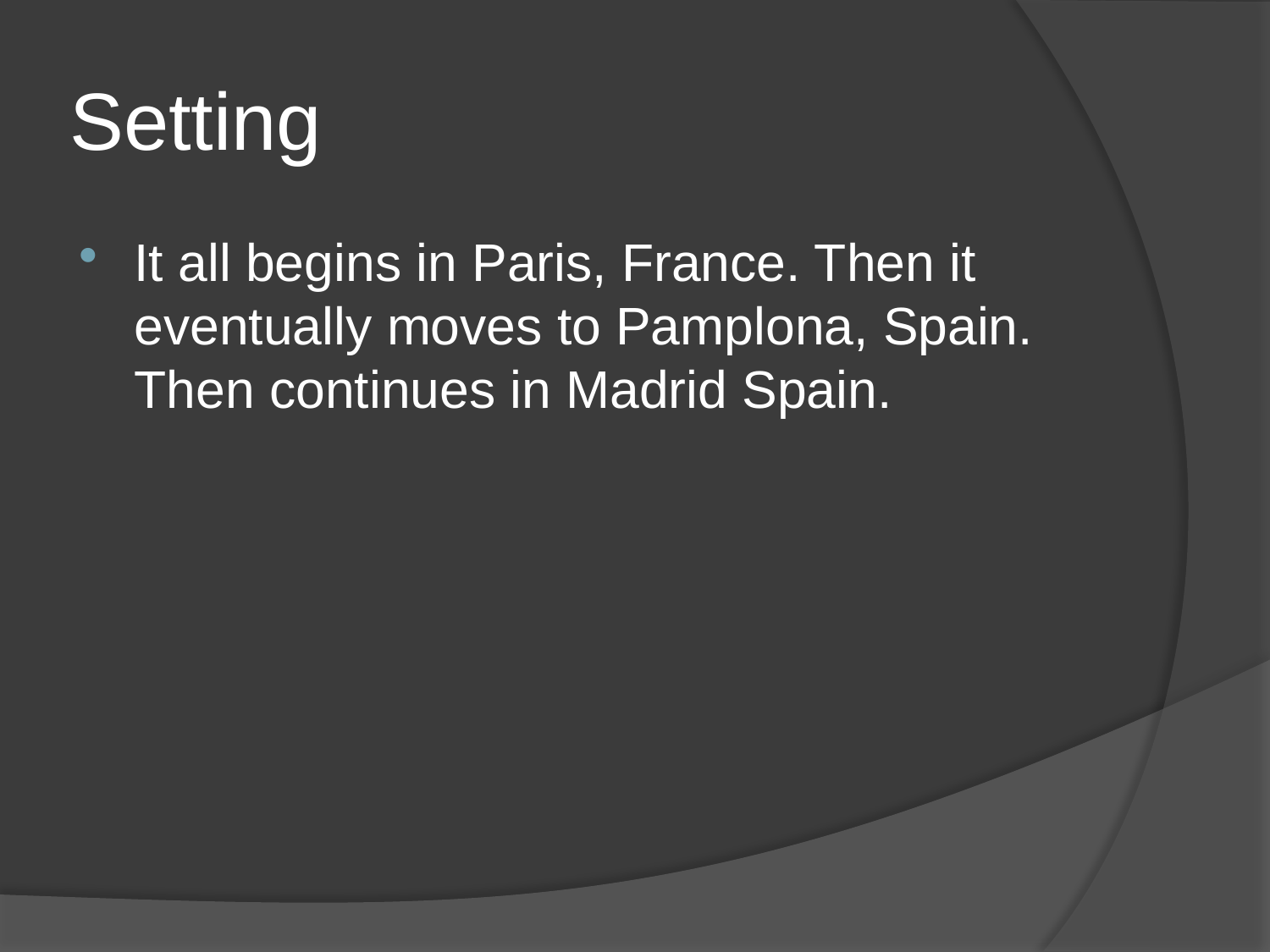

# Setting
It all begins in Paris, France. Then it eventually moves to Pamplona, Spain. Then continues in Madrid Spain.